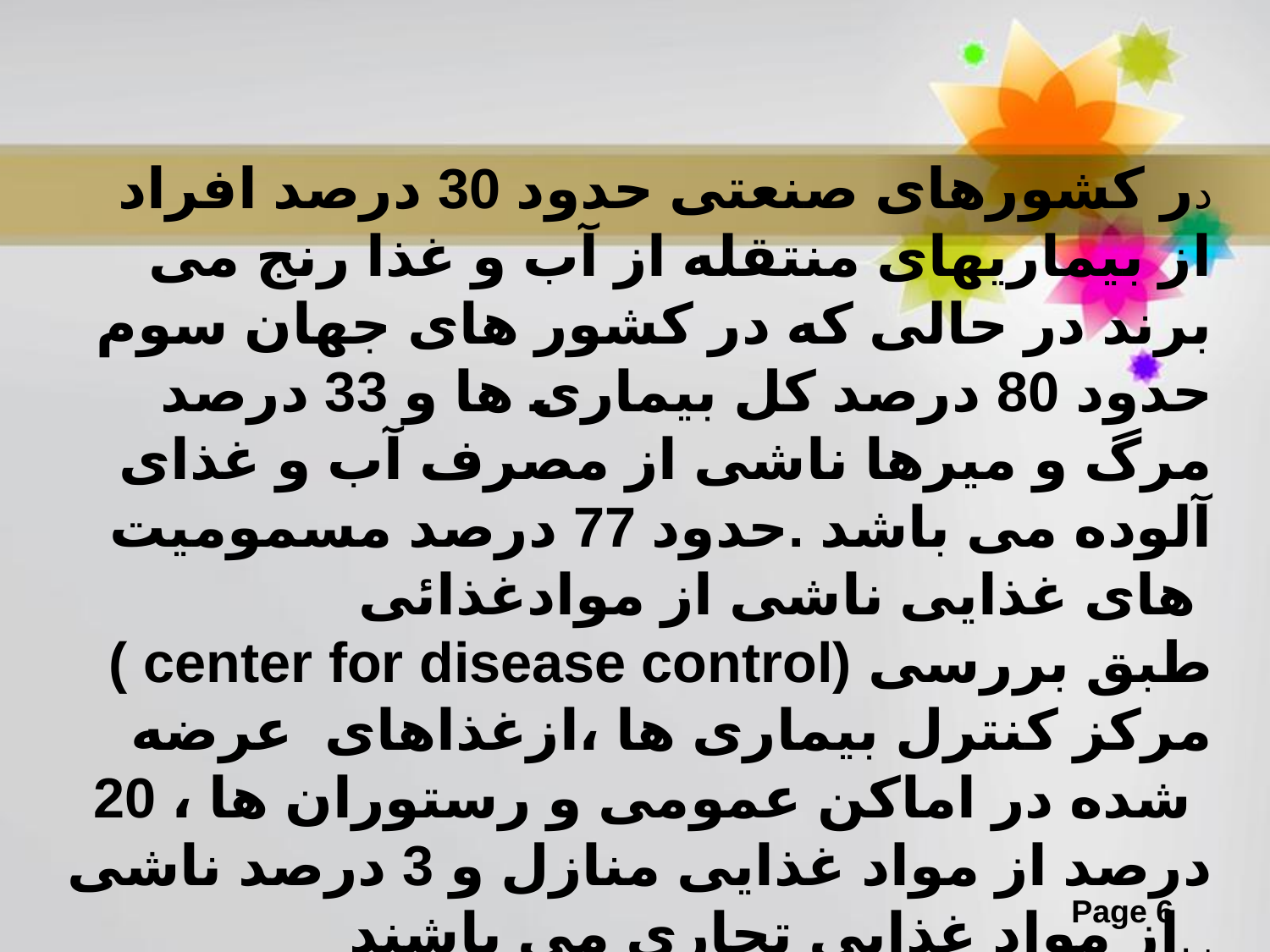

در کشورهای صنعتی حدود 30 درصد افراد از بیماریهای منتقله از آب و غذا رنج می برند در حالی که در کشور های جهان سوم حدود 80 درصد کل بیماری ها و 33 درصد مرگ و میرها ناشی از مصرف آب و غذای آلوده می باشد .حدود 77 درصد مسمومیت های غذایی ناشی از موادغذائی
( center for disease control) طبق بررسی مرکز کنترل بیماری ها ،ازغذاهای  عرضه    شده در اماکن عمومی و رستوران ها ، 20 درصد از مواد غذایی منازل و 3 درصد ناشی از مواد غذایی تجاری می باشند. .